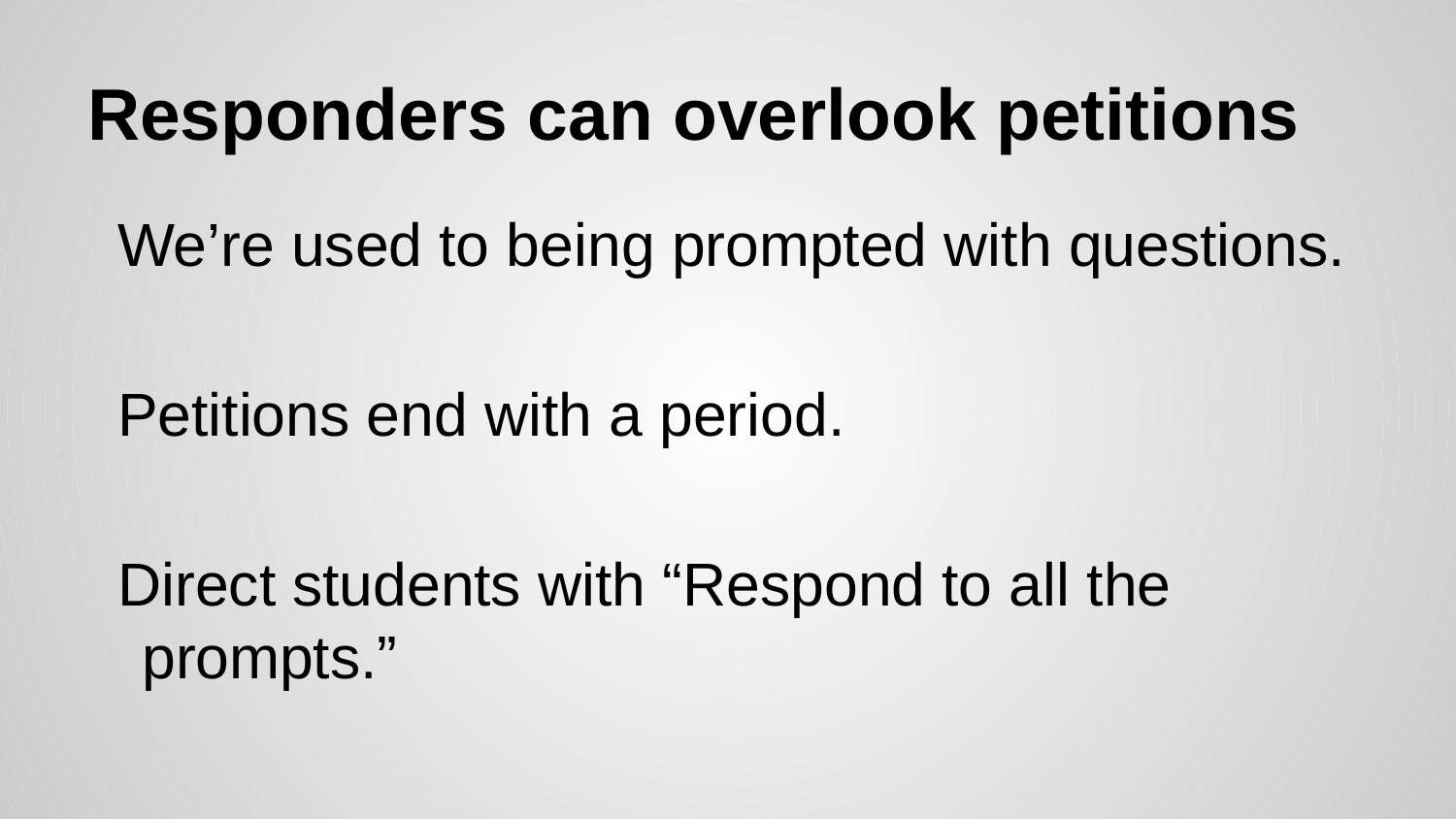

# Responders can overlook petitions
We’re used to being prompted with questions.

Petitions end with a period.

Direct students with “Respond to all the prompts.”